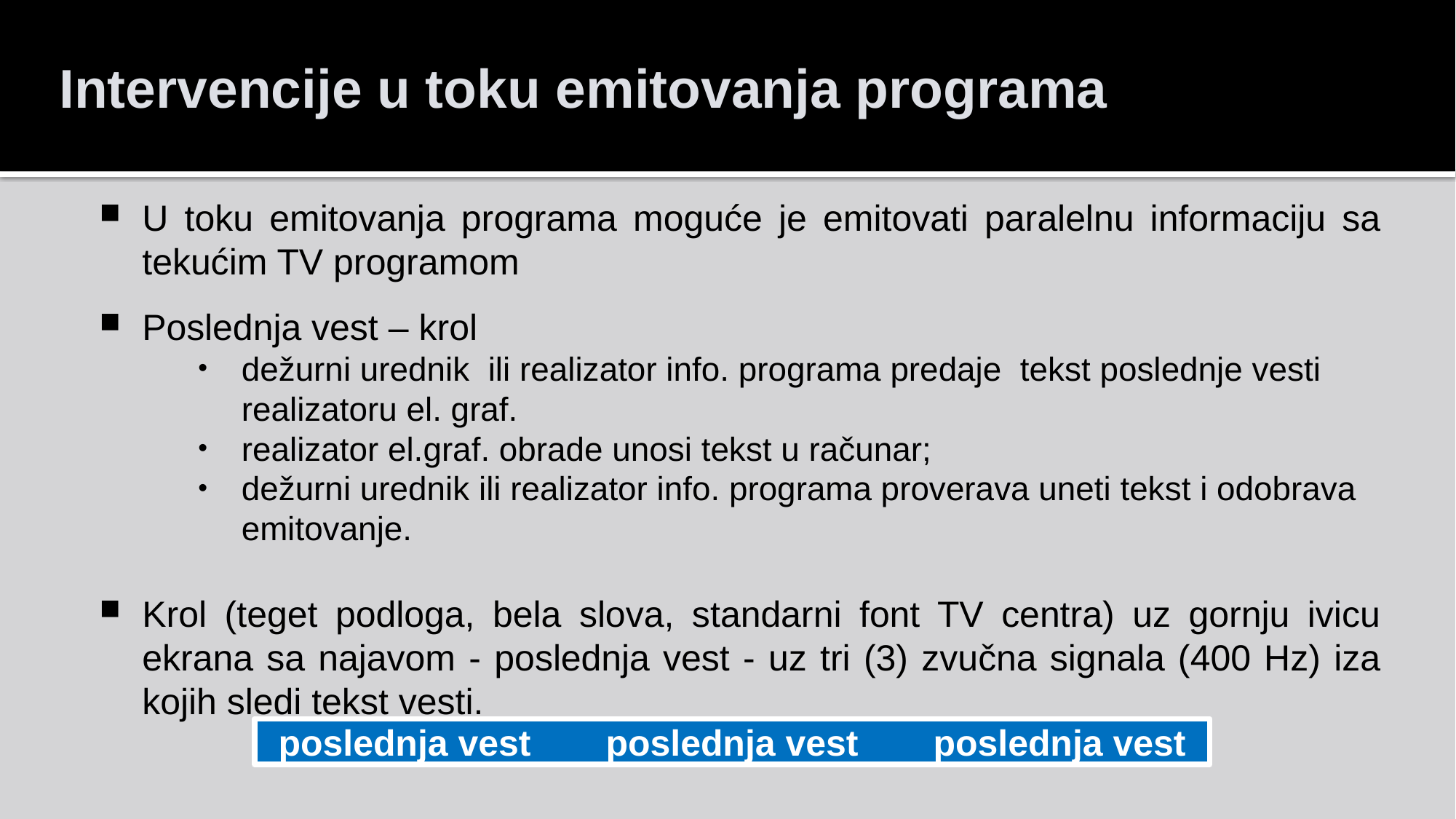

Intervencije u toku emitovanja programa

U toku emitovanja programa moguće je emitovati paralelnu informaciju sa tekućim TV programom

Poslednja vest – krol
dežurni urednik  ili realizator info. programa predaje  tekst poslednje vesti realizatoru el. graf.
realizator el.graf. obrade unosi tekst u računar;
dežurni urednik ili realizator info. programa proverava uneti tekst i odobrava emitovanje.

Krol (teget podloga, bela slova, standarni font TV centra) uz gornju ivicu ekrana sa najavom - poslednja vest - uz tri (3) zvučna signala (400 Hz) iza kojih sledi tekst vesti.

poslednja vest	poslednja vest	poslednja vest